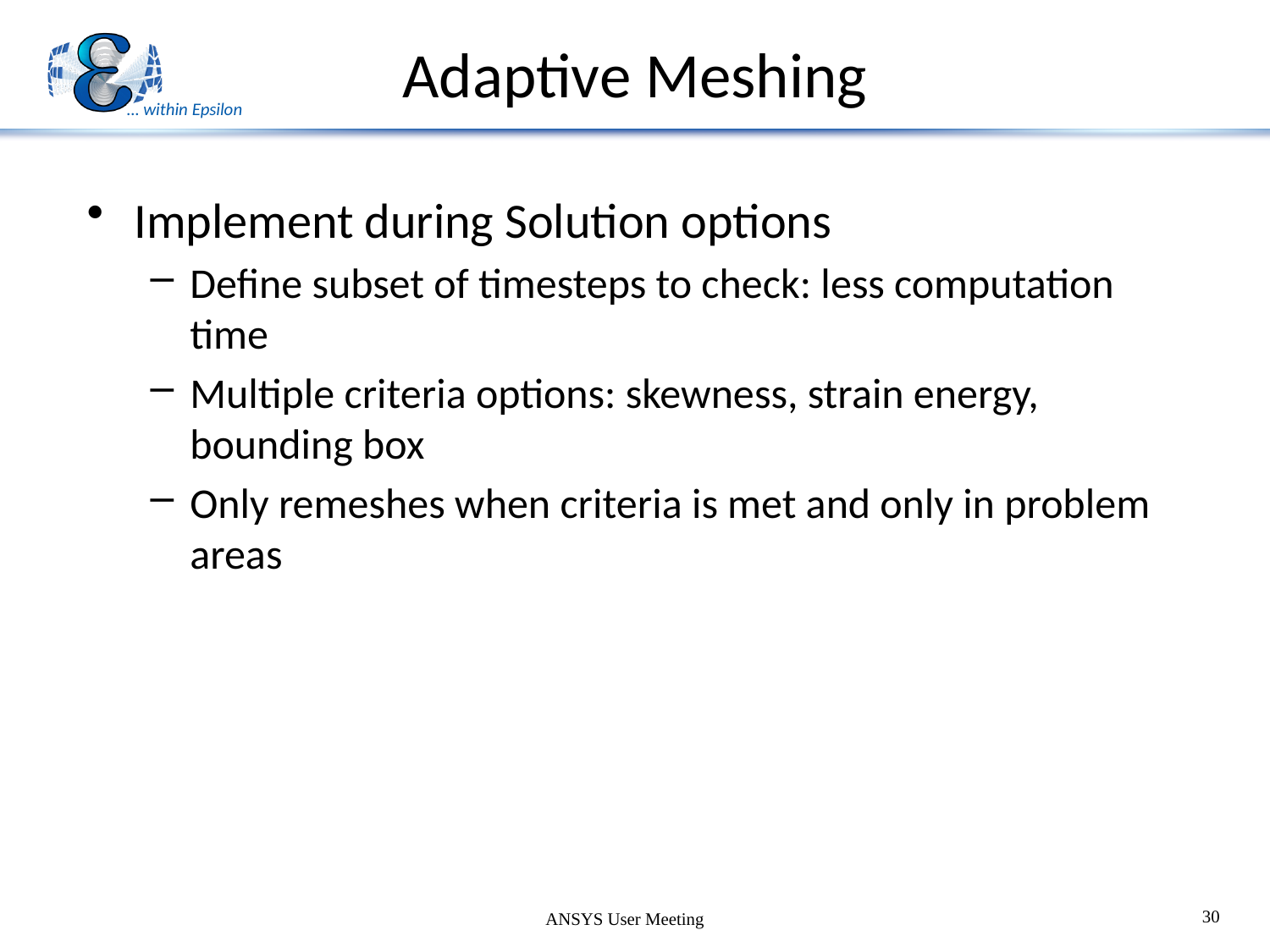

# Adaptive Meshing
Implement during Solution options
Define subset of timesteps to check: less computation time
Multiple criteria options: skewness, strain energy, bounding box
Only remeshes when criteria is met and only in problem areas